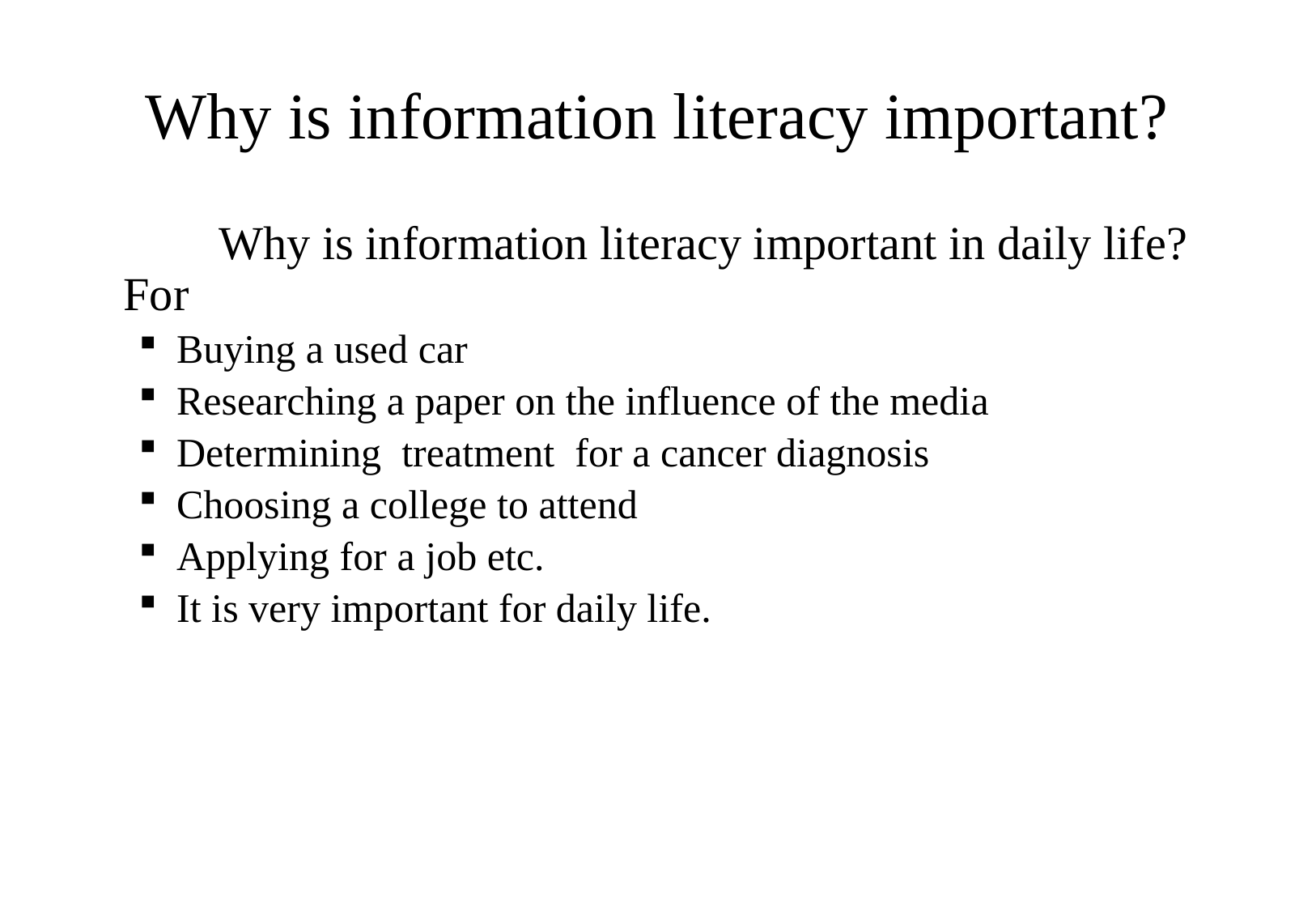

# Why is information literacy important?
            Why is information literacy important in daily life? For
Buying a used car
Researching a paper on the influence of the media
Determining  treatment  for a cancer diagnosis
Choosing a college to attend
Applying for a job etc.
It is very important for daily life.